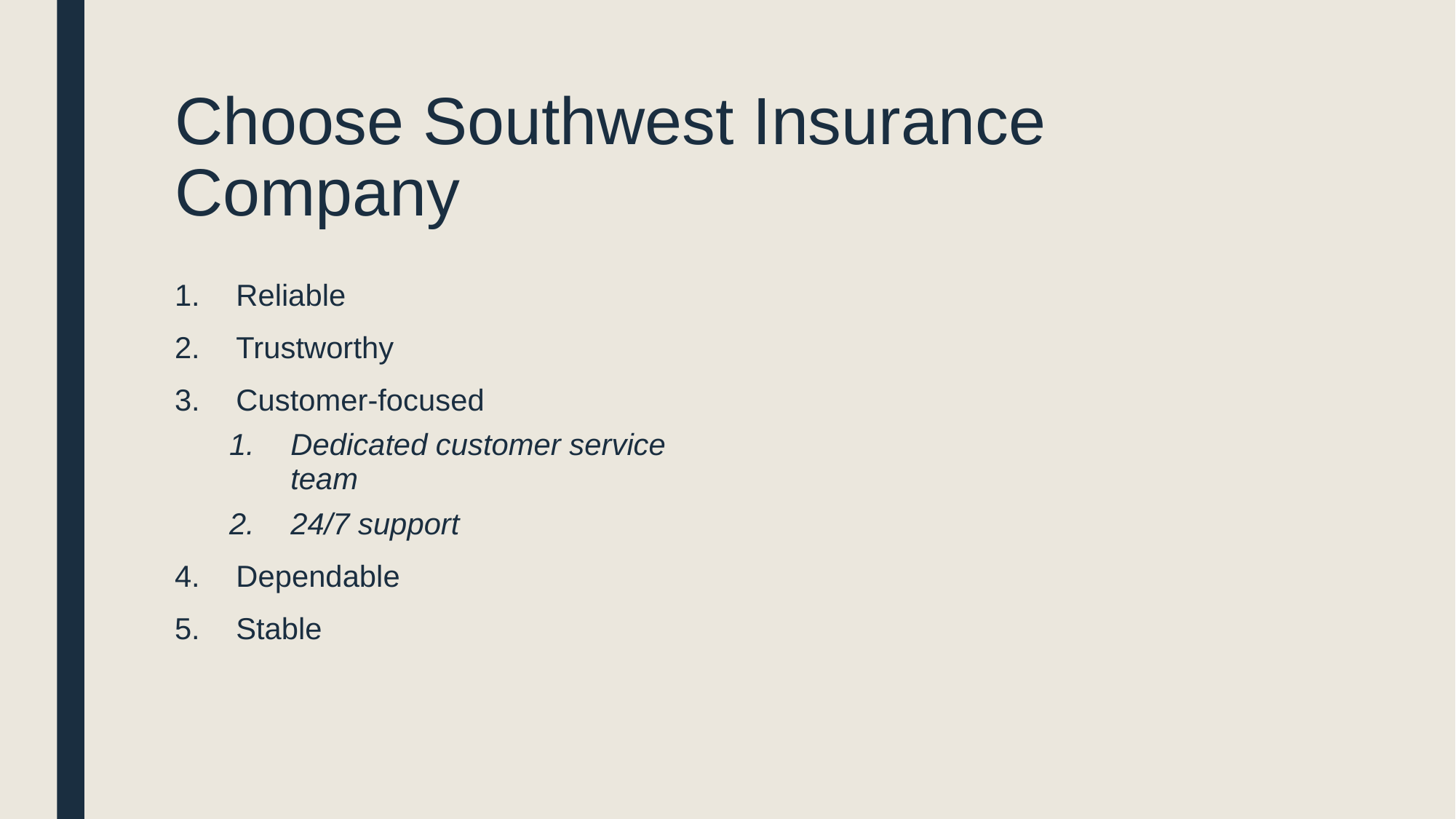

# Choose Southwest Insurance Company
Reliable
Trustworthy
Customer-focused
Dedicated customer service team
24/7 support
Dependable
Stable